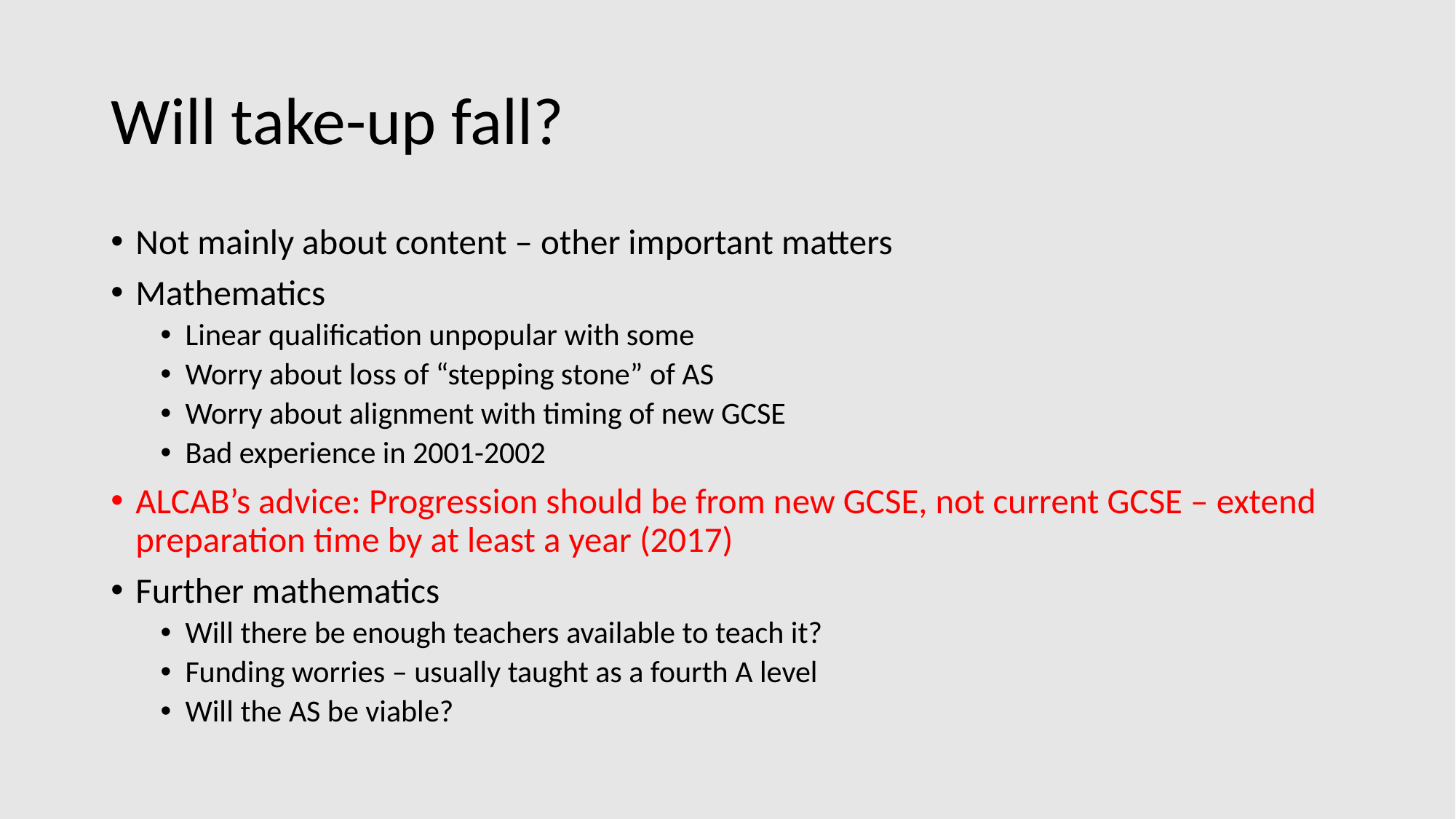

# Will take-up fall?
Not mainly about content – other important matters
Mathematics
Linear qualification unpopular with some
Worry about loss of “stepping stone” of AS
Worry about alignment with timing of new GCSE
Bad experience in 2001-2002
ALCAB’s advice: Progression should be from new GCSE, not current GCSE – extend preparation time by at least a year (2017)
Further mathematics
Will there be enough teachers available to teach it?
Funding worries – usually taught as a fourth A level
Will the AS be viable?